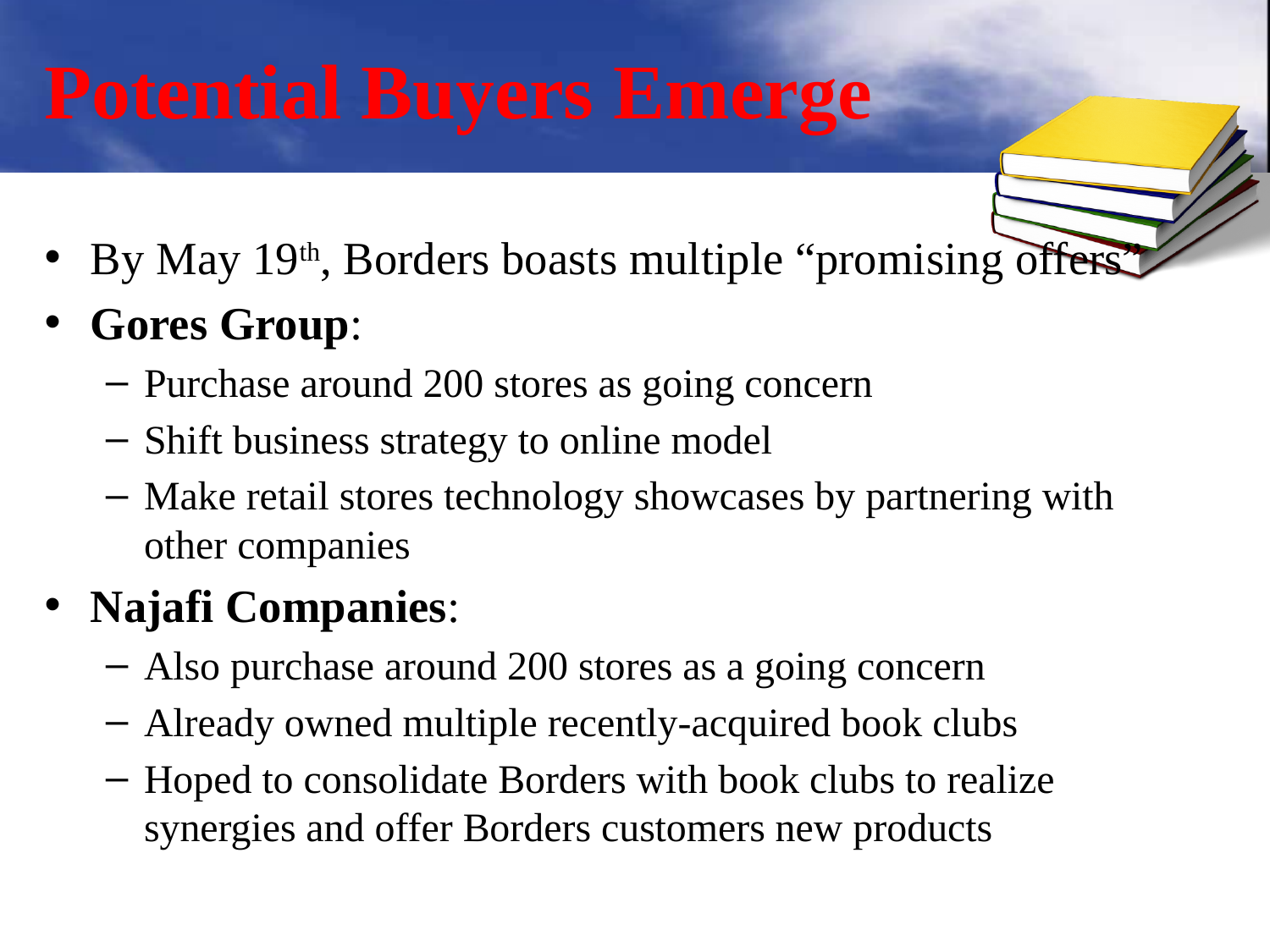

# Potential Buyers Emerge
By May 19th, Borders boasts multiple “promising offers”
Gores Group:
Purchase around 200 stores as going concern
Shift business strategy to online model
Make retail stores technology showcases by partnering with other companies
Najafi Companies:
Also purchase around 200 stores as a going concern
Already owned multiple recently-acquired book clubs
Hoped to consolidate Borders with book clubs to realize synergies and offer Borders customers new products